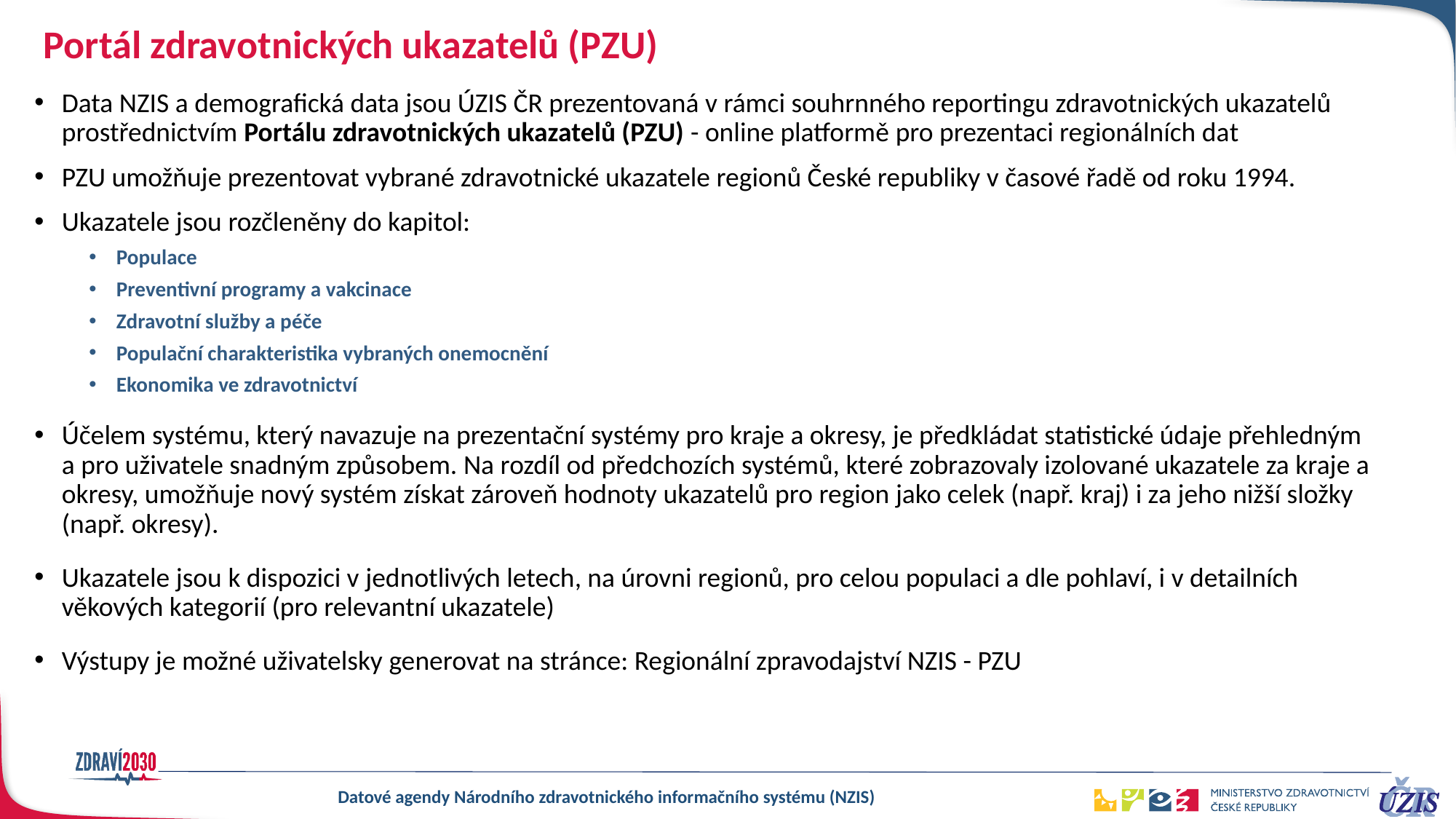

# Portál zdravotnických ukazatelů (PZU)
Data NZIS a demografická data jsou ÚZIS ČR prezentovaná v rámci souhrnného reportingu zdravotnických ukazatelů prostřednictvím Portálu zdravotnických ukazatelů (PZU) - online platformě pro prezentaci regionálních dat
PZU umožňuje prezentovat vybrané zdravotnické ukazatele regionů České republiky v časové řadě od roku 1994.
Ukazatele jsou rozčleněny do kapitol:
Populace
Preventivní programy a vakcinace
Zdravotní služby a péče
Populační charakteristika vybraných onemocnění
Ekonomika ve zdravotnictví
Účelem systému, který navazuje na prezentační systémy pro kraje a okresy, je předkládat statistické údaje přehledným a pro uživatele snadným způsobem. Na rozdíl od předchozích systémů, které zobrazovaly izolované ukazatele za kraje a okresy, umožňuje nový systém získat zároveň hodnoty ukazatelů pro region jako celek (např. kraj) i za jeho nižší složky (např. okresy).
Ukazatele jsou k dispozici v jednotlivých letech, na úrovni regionů, pro celou populaci a dle pohlaví, i v detailních věkových kategorií (pro relevantní ukazatele)
Výstupy je možné uživatelsky generovat na stránce: Regionální zpravodajství NZIS - PZU